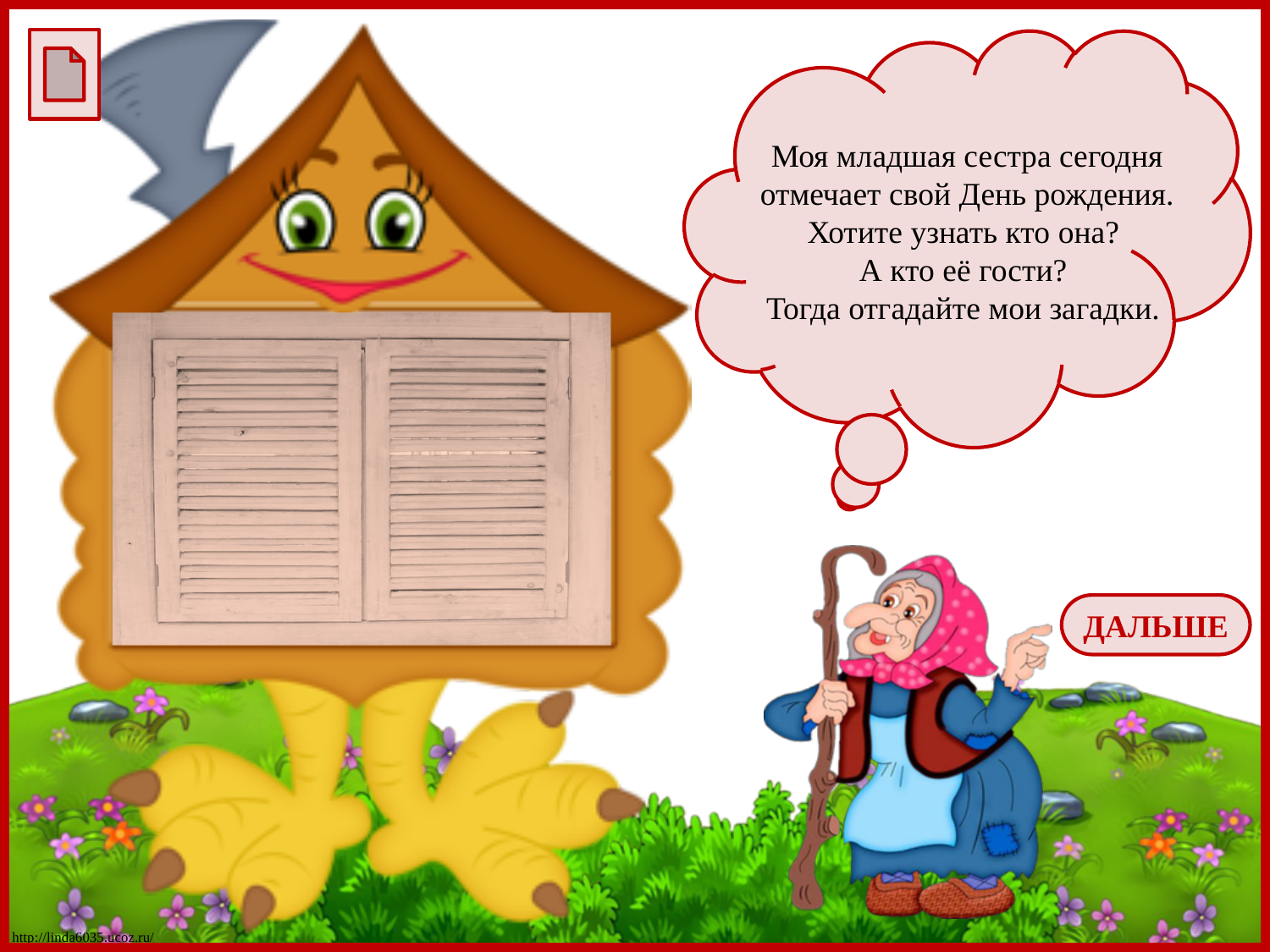

Моя младшая сестра сегодня отмечает свой День рождения.
Хотите узнать кто она?
А кто её гости?
Тогда отгадайте мои загадки.
ДАЛЬШЕ